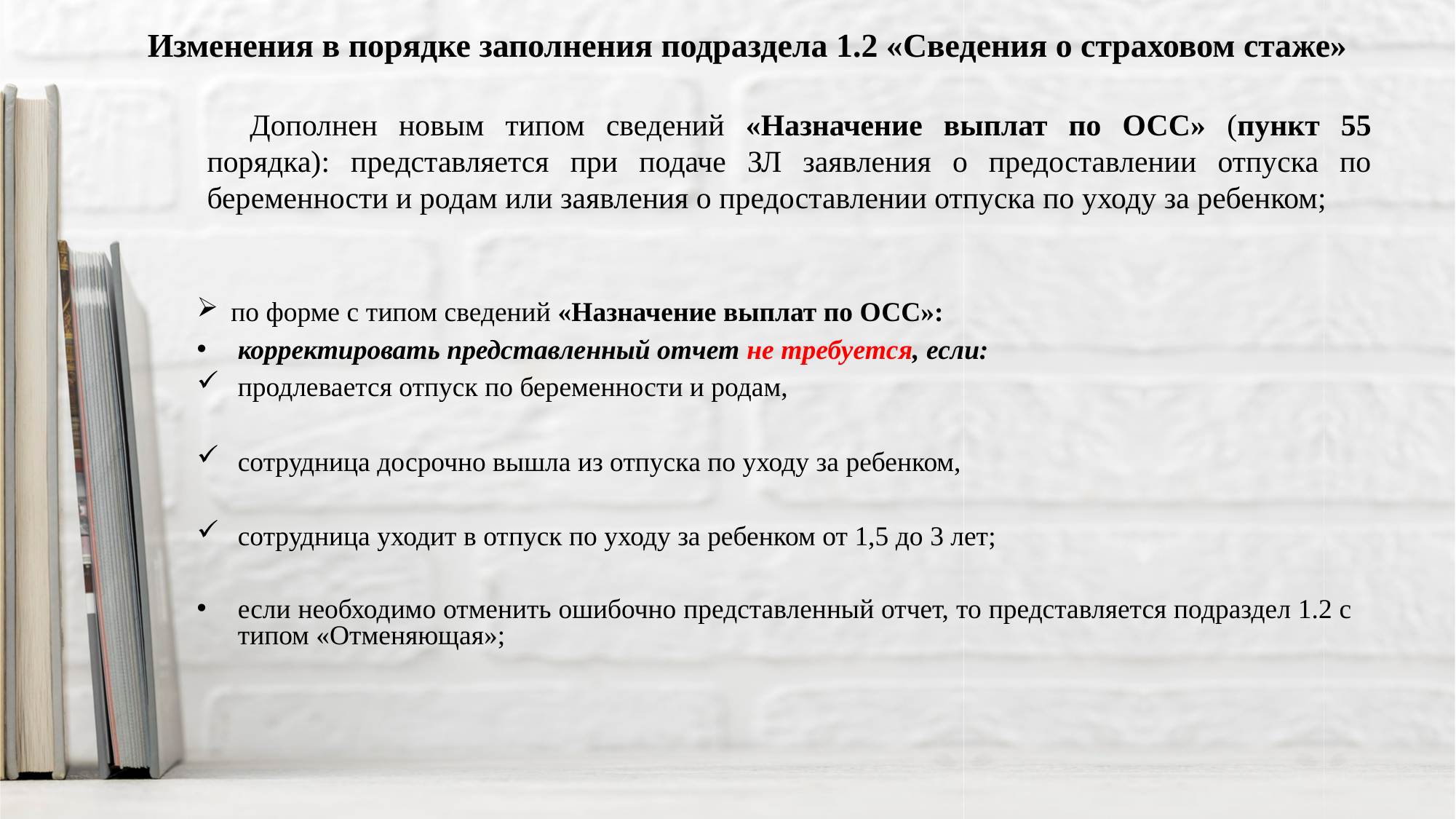

Изменения в порядке заполнения подраздела 1.2 «Сведения о страховом стаже»
Дополнен новым типом сведений «Назначение выплат по ОСС» (пункт 55 порядка): представляется при подаче ЗЛ заявления о предоставлении отпуска по беременности и родам или заявления о предоставлении отпуска по уходу за ребенком;
по форме с типом сведений «Назначение выплат по ОСС»:
корректировать представленный отчет не требуется, если:
продлевается отпуск по беременности и родам,

сотрудница досрочно вышла из отпуска по уходу за ребенком,

сотрудница уходит в отпуск по уходу за ребенком от 1,5 до 3 лет;

если необходимо отменить ошибочно представленный отчет, то представляется подраздел 1.2 с типом «Отменяющая»;